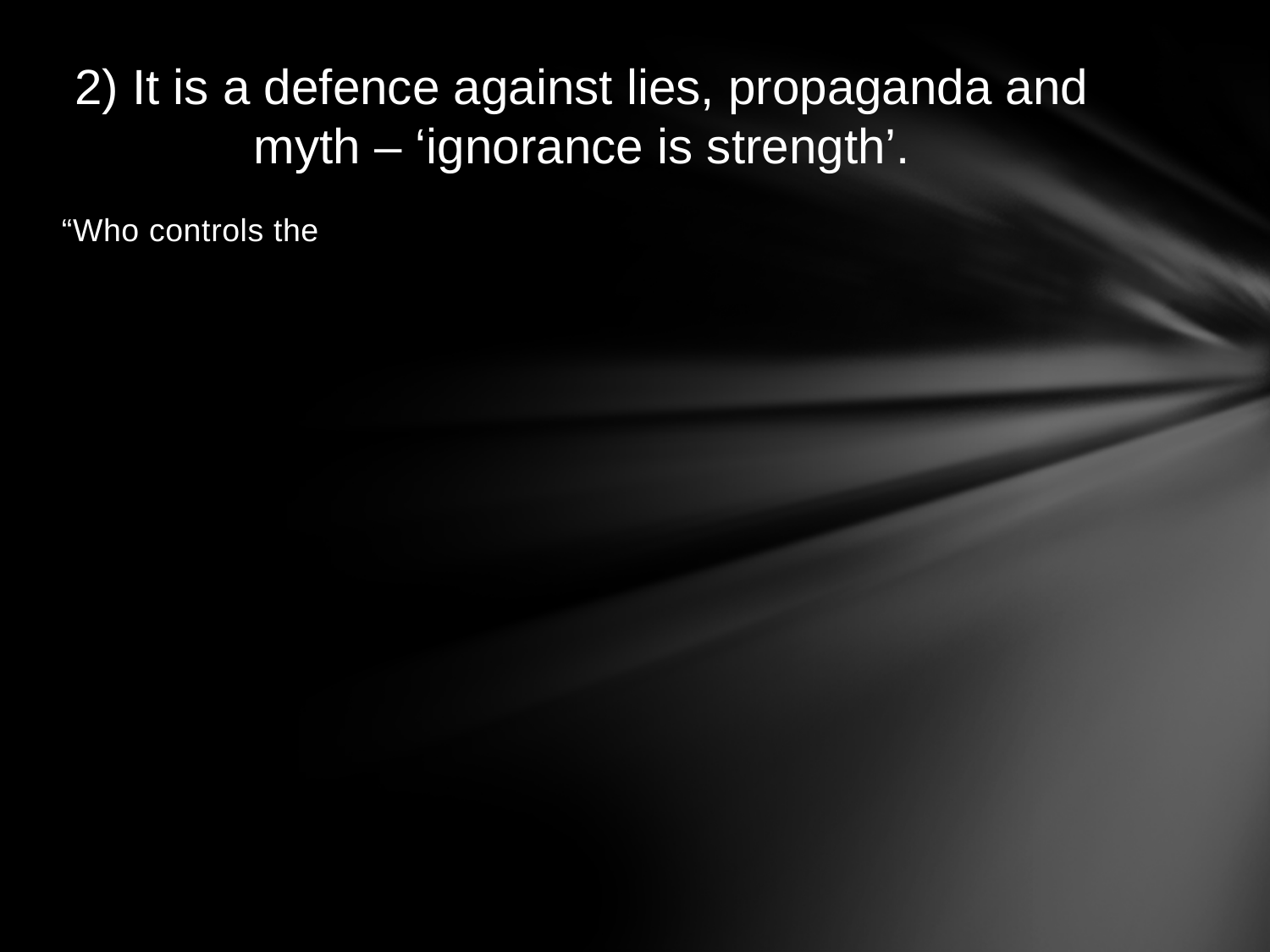

# 2) It is a defence against lies, propaganda and myth – ‘ignorance is strength’.
“Who controls the